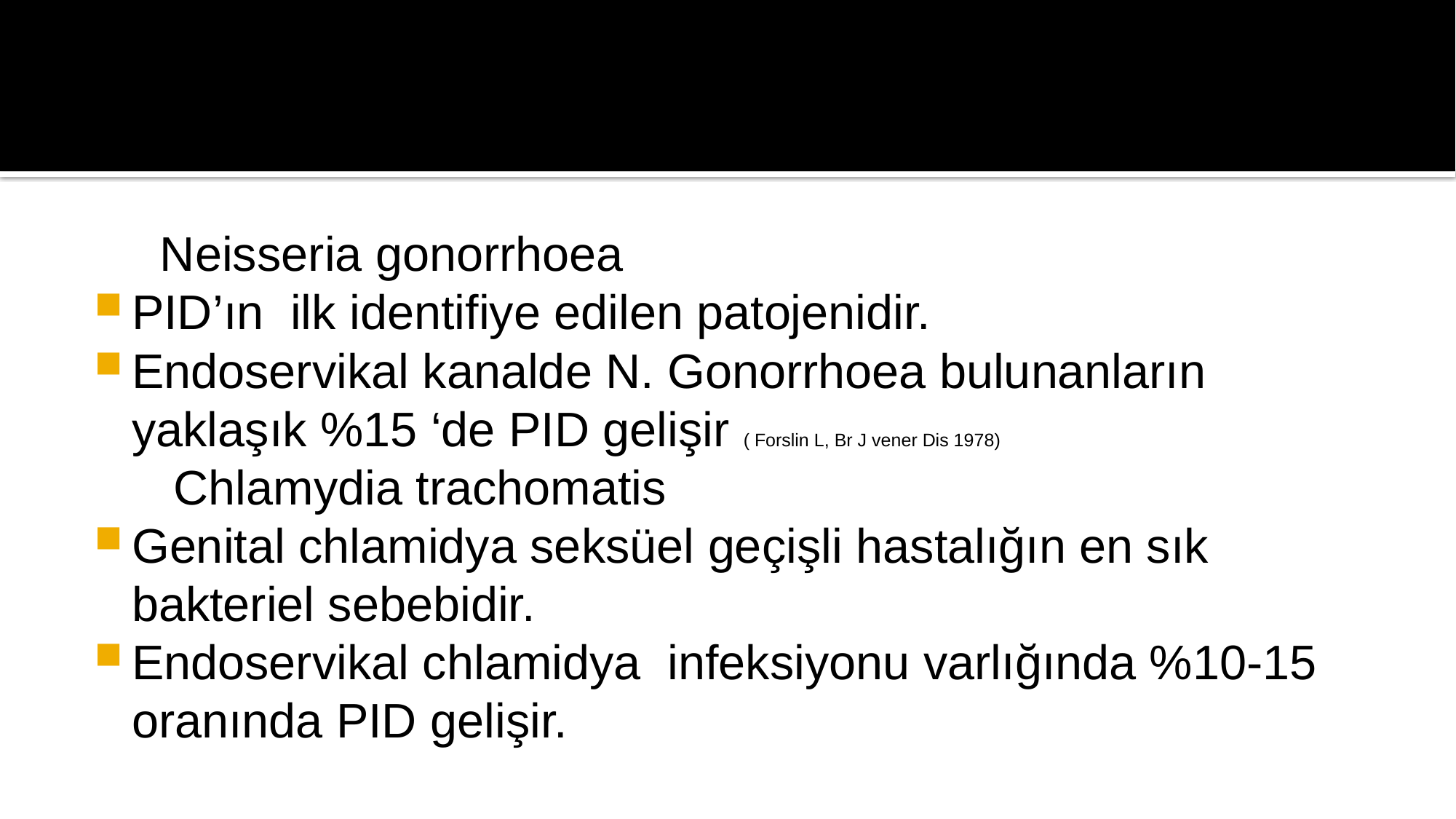

Neisseria gonorrhoea
PID’ın  ilk identifiye edilen patojenidir.
Endoservikal kanalde N. Gonorrhoea bulunanların yaklaşık %15 ‘de PID gelişir ( Forslin L, Br J vener Dis 1978)
       Chlamydia trachomatis
Genital chlamidya seksüel geçişli hastalığın en sık bakteriel sebebidir.
Endoservikal chlamidya  infeksiyonu varlığında %10-15 oranında PID gelişir.